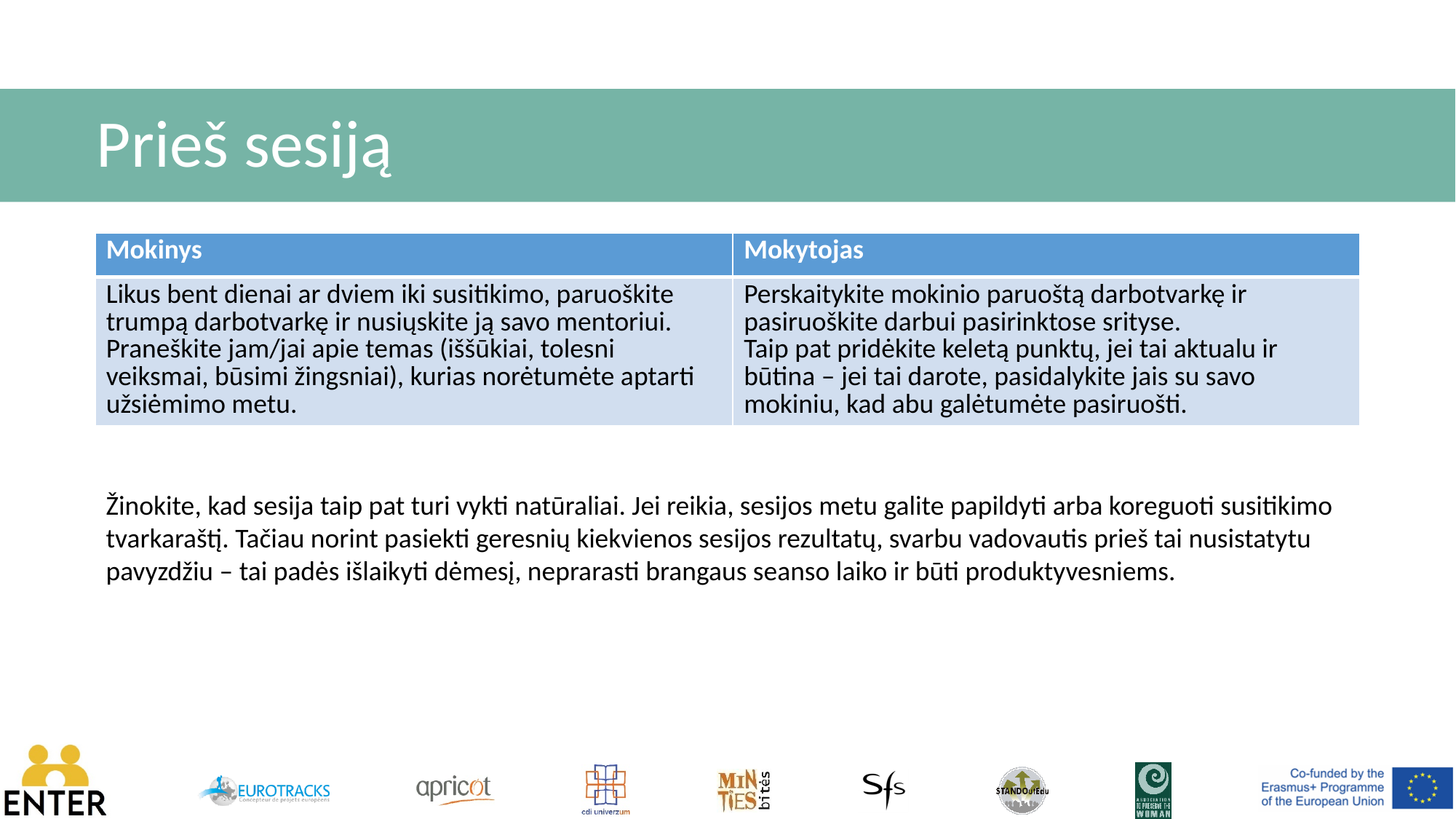

# Prieš sesiją
| Mokinys | Mokytojas |
| --- | --- |
| Likus bent dienai ar dviem iki susitikimo, paruoškite trumpą darbotvarkę ir nusiųskite ją savo mentoriui. Praneškite jam/jai apie temas (iššūkiai, tolesni veiksmai, būsimi žingsniai), kurias norėtumėte aptarti užsiėmimo metu. | Perskaitykite mokinio paruoštą darbotvarkę ir pasiruoškite darbui pasirinktose srityse. Taip pat pridėkite keletą punktų, jei tai aktualu ir būtina – jei tai darote, pasidalykite jais su savo mokiniu, kad abu galėtumėte pasiruošti. |
Žinokite, kad sesija taip pat turi vykti natūraliai. Jei reikia, sesijos metu galite papildyti arba koreguoti susitikimo tvarkaraštį. Tačiau norint pasiekti geresnių kiekvienos sesijos rezultatų, svarbu vadovautis prieš tai nusistatytu pavyzdžiu – tai padės išlaikyti dėmesį, neprarasti brangaus seanso laiko ir būti produktyvesniems.